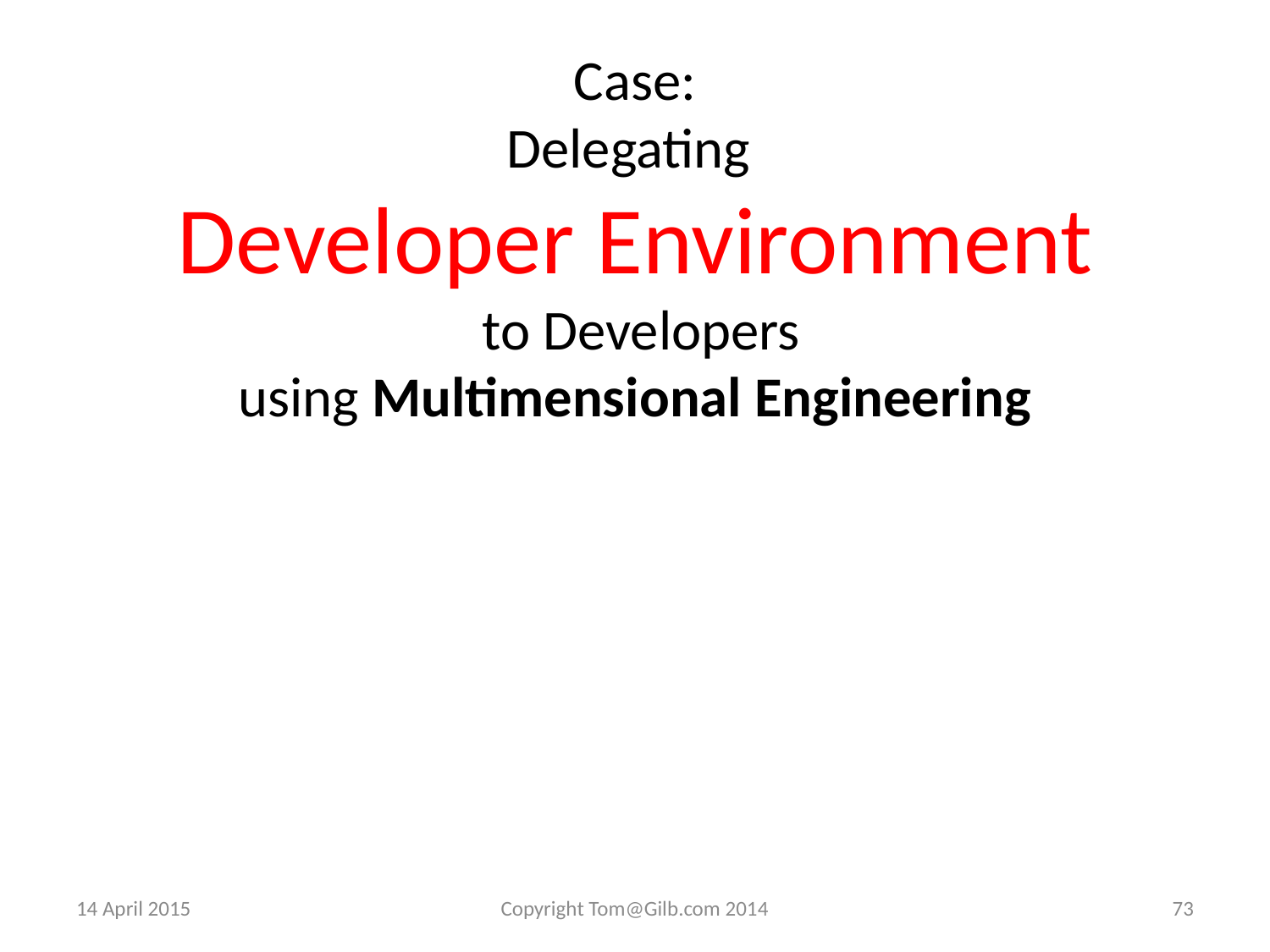

# Case: Delegating Developer Environment to Developers using Multimensional Engineering

14 April 2015
Copyright Tom@Gilb.com 2014
73